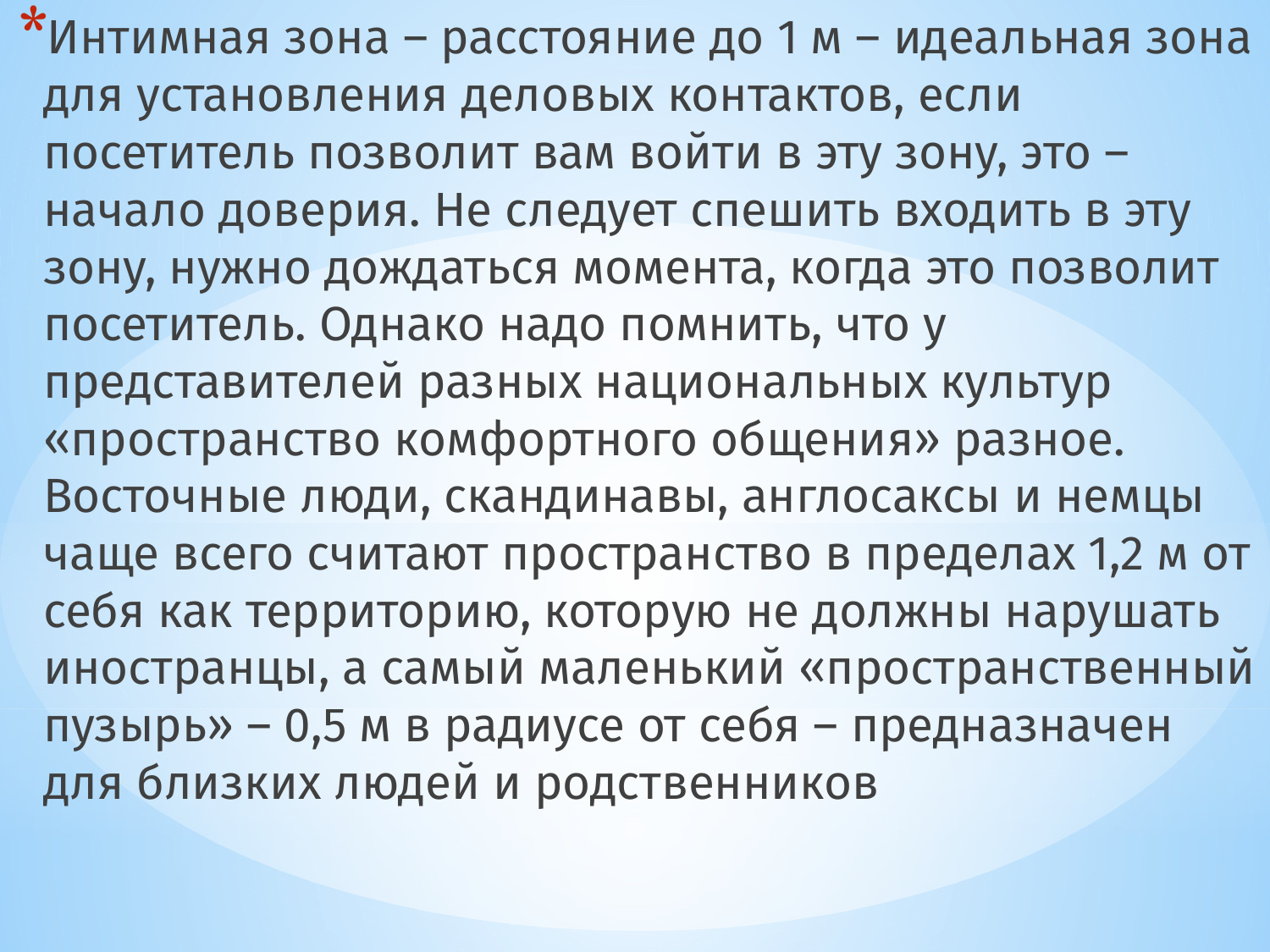

Интимная зона – расстояние до 1 м – идеальная зона для установления деловых контактов, если посетитель позволит вам войти в эту зону, это – начало доверия. Не следует спешить входить в эту зону, нужно дождаться момента, когда это позволит посетитель. Однако надо помнить, что у представителей разных национальных культур «пространство комфортного общения» разное. Восточные люди, скандинавы, англосаксы и немцы чаще всего считают пространство в пределах 1,2 м от себя как территорию, которую не должны нарушать иностранцы, а самый маленький «пространственный пузырь» – 0,5 м в радиусе от себя – предназначен для близких людей и родственников
#